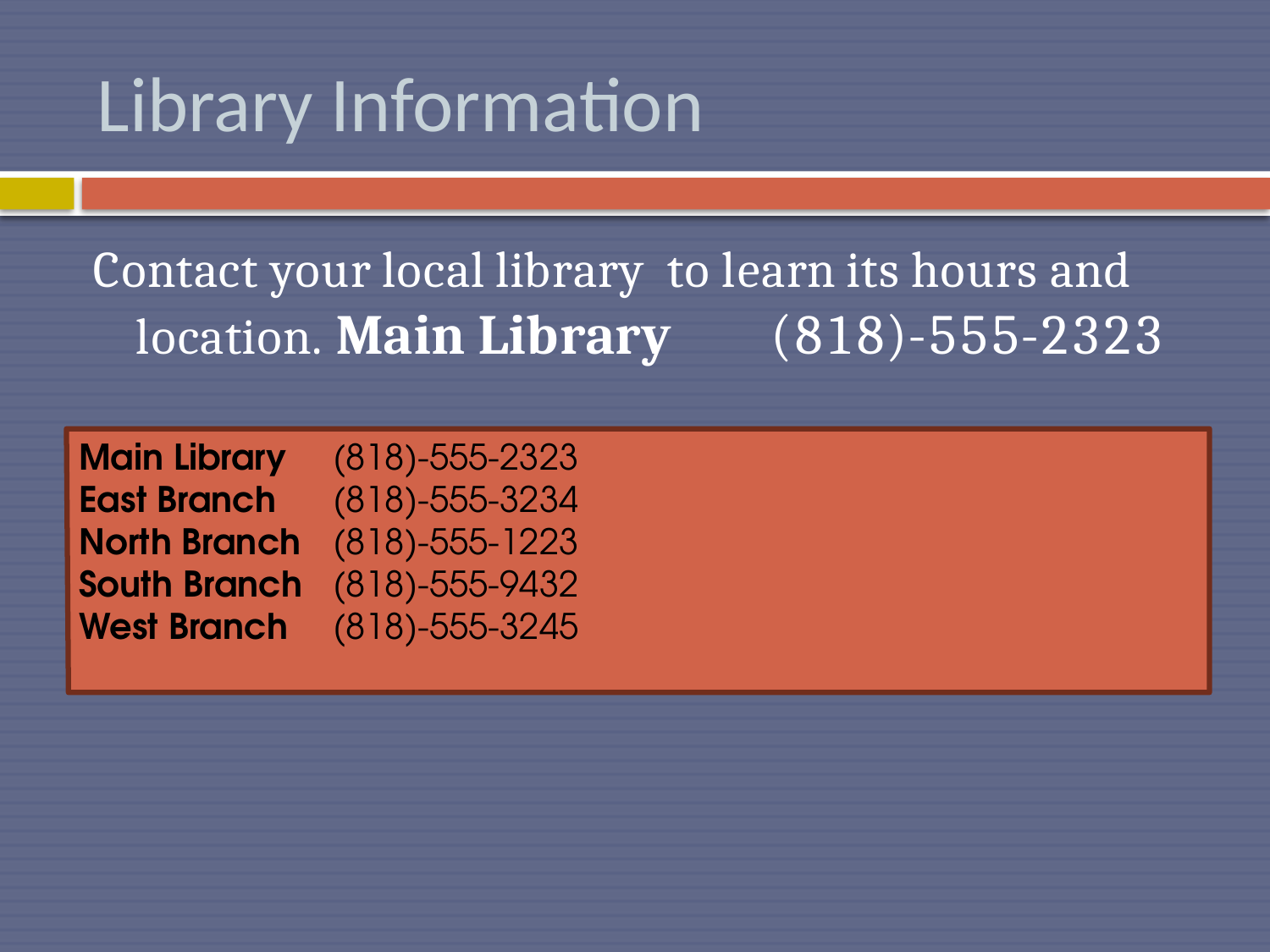

# Library Information
Contact your local library  to learn its hours and location. Main Library 	(818)-555-2323

Main Library 	(818)-555-2323
East Branch	(818)-555-3234
North Branch 	(818)-555-1223
South Branch 	(818)-555-9432
West Branch	(818)-555-3245